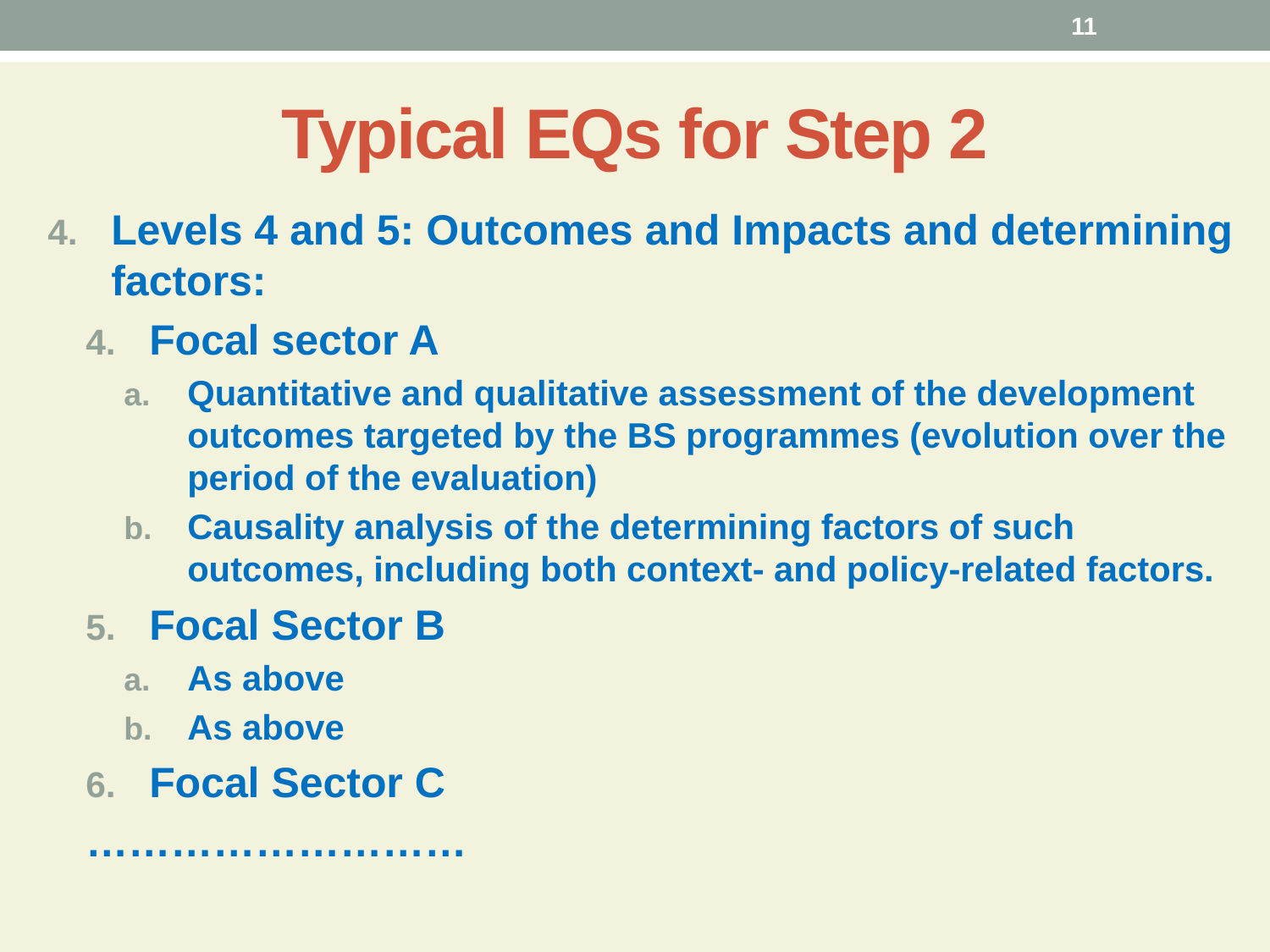

11
# Typical EQs for Step 2
Levels 4 and 5: Outcomes and Impacts and determining factors:
Focal sector A
Quantitative and qualitative assessment of the development outcomes targeted by the BS programmes (evolution over the period of the evaluation)
Causality analysis of the determining factors of such outcomes, including both context- and policy-related factors.
Focal Sector B
As above
As above
Focal Sector C
………………………